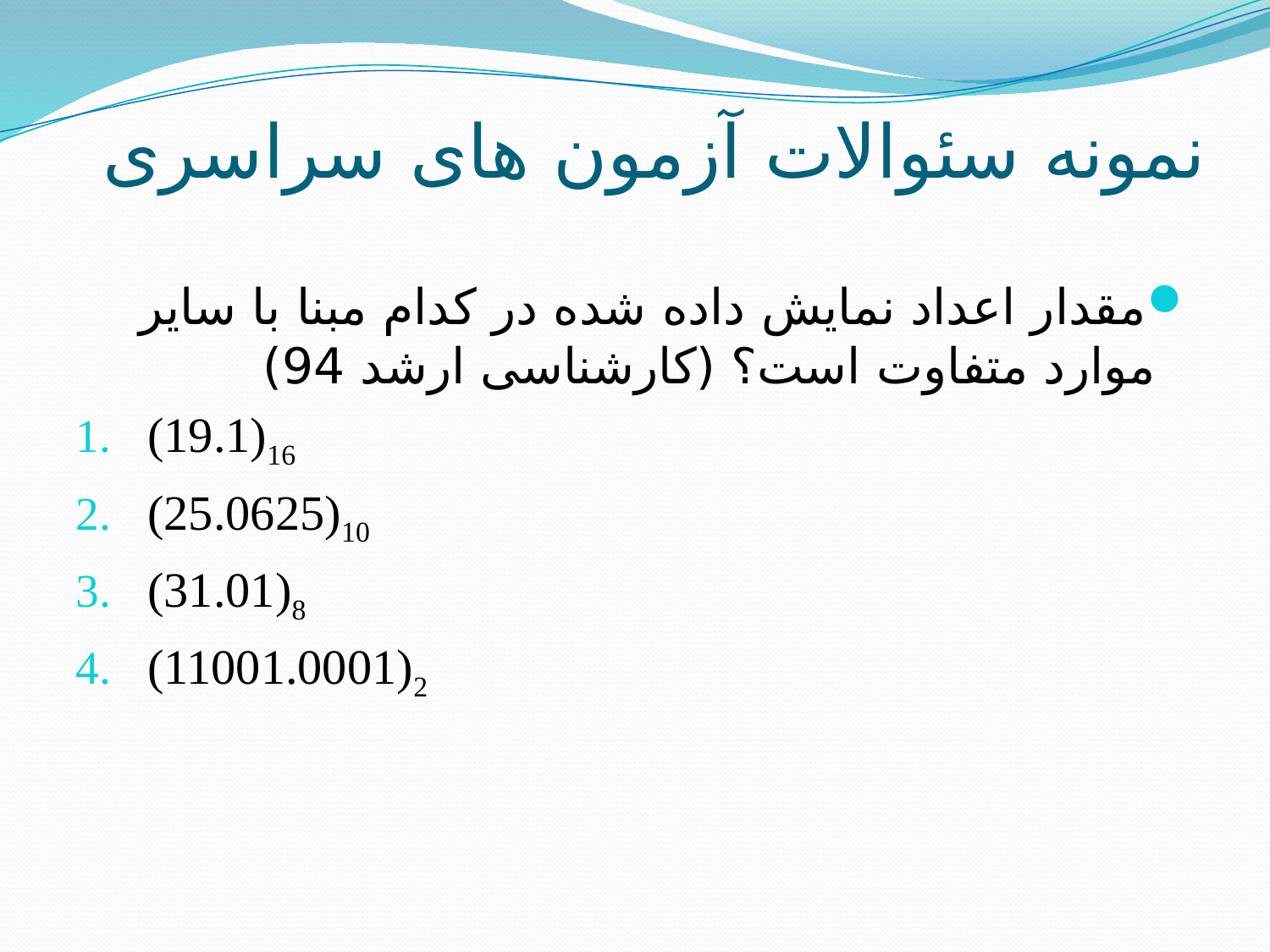

# نمونه سئوالات آزمون های سراسری
مقدار اعداد نمایش داده شده در کدام مبنا با سایر موارد متفاوت است؟ (کارشناسی ارشد 94)
(19.1)16
(25.0625)10
(31.01)8
(11001.0001)2